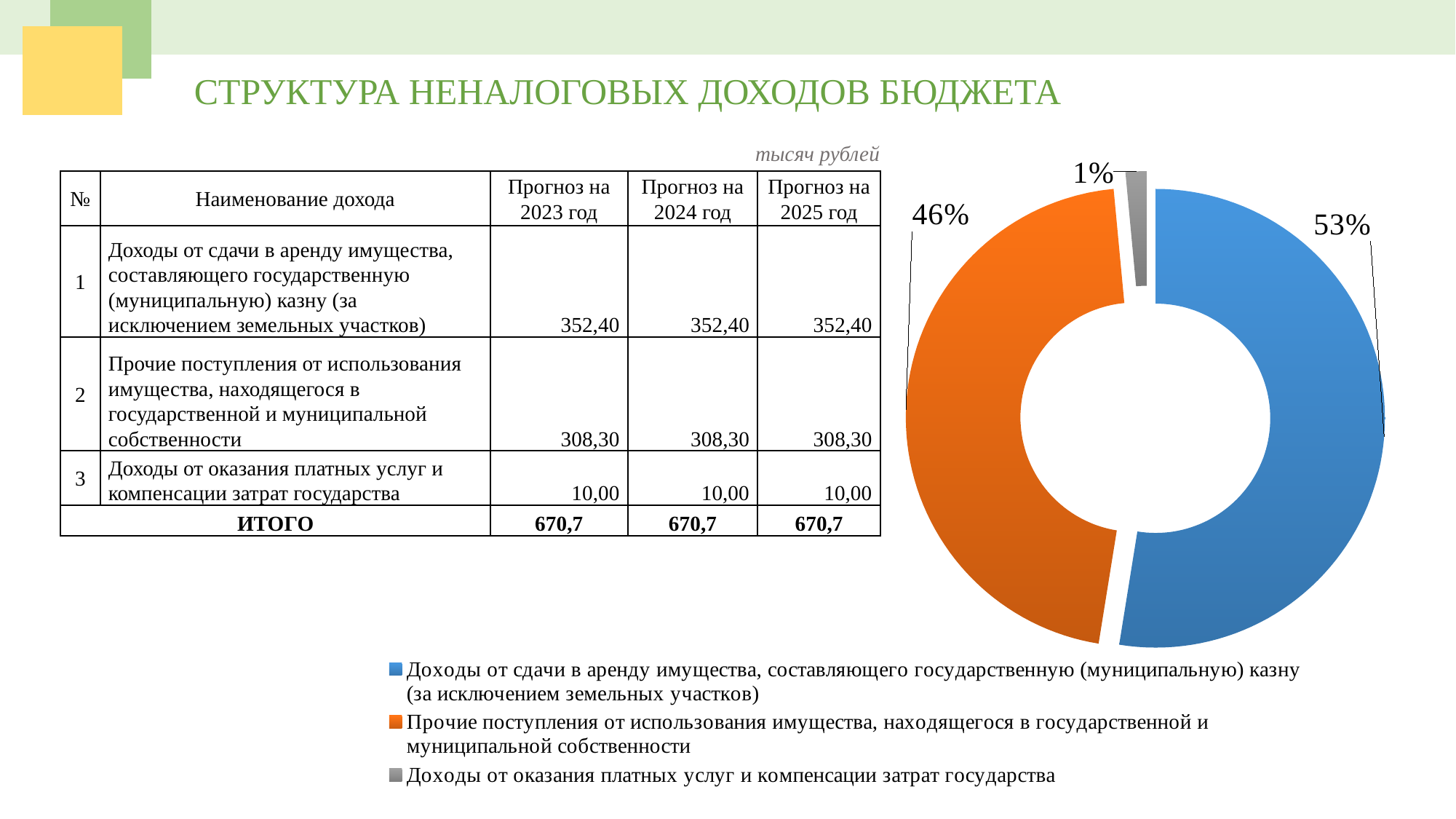

СТРУКТУРА НЕНАЛОГОВЫХ ДОХОДОВ БЮДЖЕТА

### Chart

| Category |  |
|---|---|
| Доходы от сдачи в аренду имущества, составляющего государственную (муниципальную) казну (за исключением земельных участков) | 352.4 |
| Прочие поступления от использования имущества, находящегося в государственной и муниципальной собственности | 308.3 |
| Доходы от оказания платных услуг и компенсации затрат государства | 10.0 |
тысяч рублей
| № | Наименование дохода | Прогноз на 2023 год | Прогноз на 2024 год | Прогноз на 2025 год |
| --- | --- | --- | --- | --- |
| 1 | Доходы от сдачи в аренду имущества, составляющего государственную (муниципальную) казну (за исключением земельных участков) | 352,40 | 352,40 | 352,40 |
| 2 | Прочие поступления от использования имущества, находящегося в государственной и муниципальной собственности | 308,30 | 308,30 | 308,30 |
| 3 | Доходы от оказания платных услуг и компенсации затрат государства | 10,00 | 10,00 | 10,00 |
| ИТОГО |  | 670,7 | 670,7 | 670,7 |